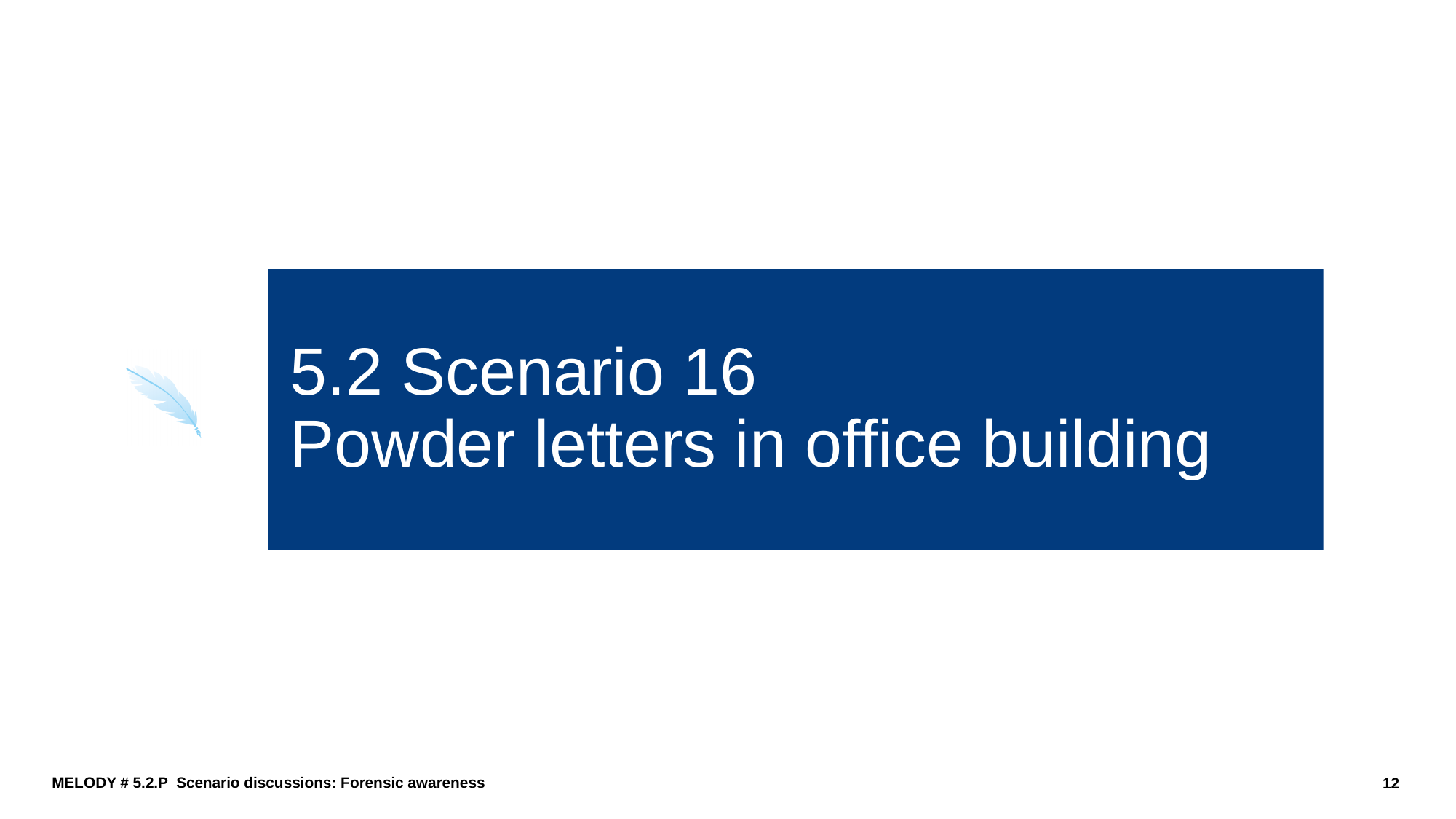

# 5.2 Scenario 16 Powder letters in office building
MELODY # 5.2.P  Scenario discussions: Forensic awareness
12